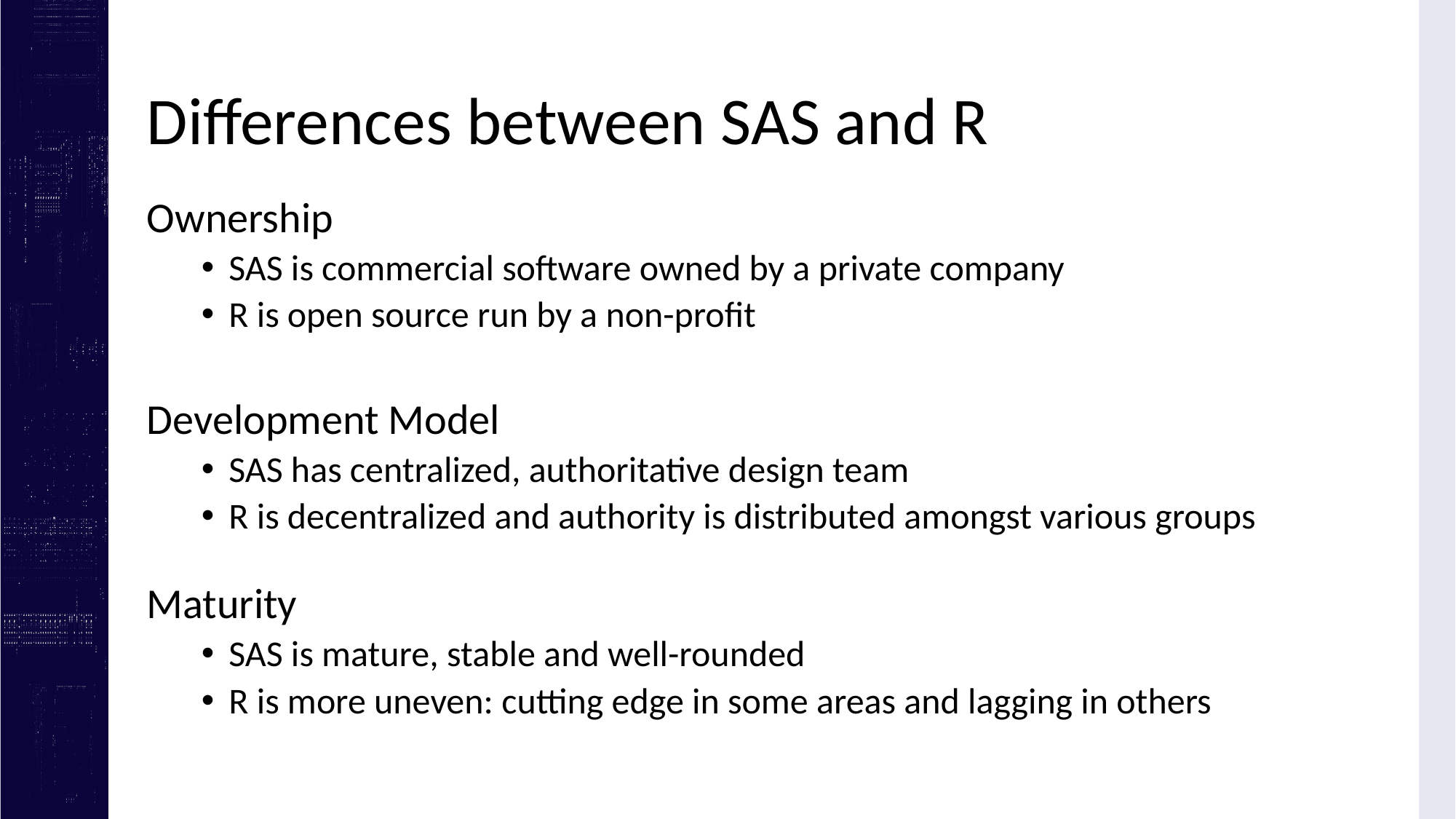

# Differences between SAS and R
Ownership
SAS is commercial software owned by a private company
R is open source run by a non-profit

Development Model
SAS has centralized, authoritative design team
R is decentralized and authority is distributed amongst various groups

Maturity
SAS is mature, stable and well-rounded
R is more uneven: cutting edge in some areas and lagging in others